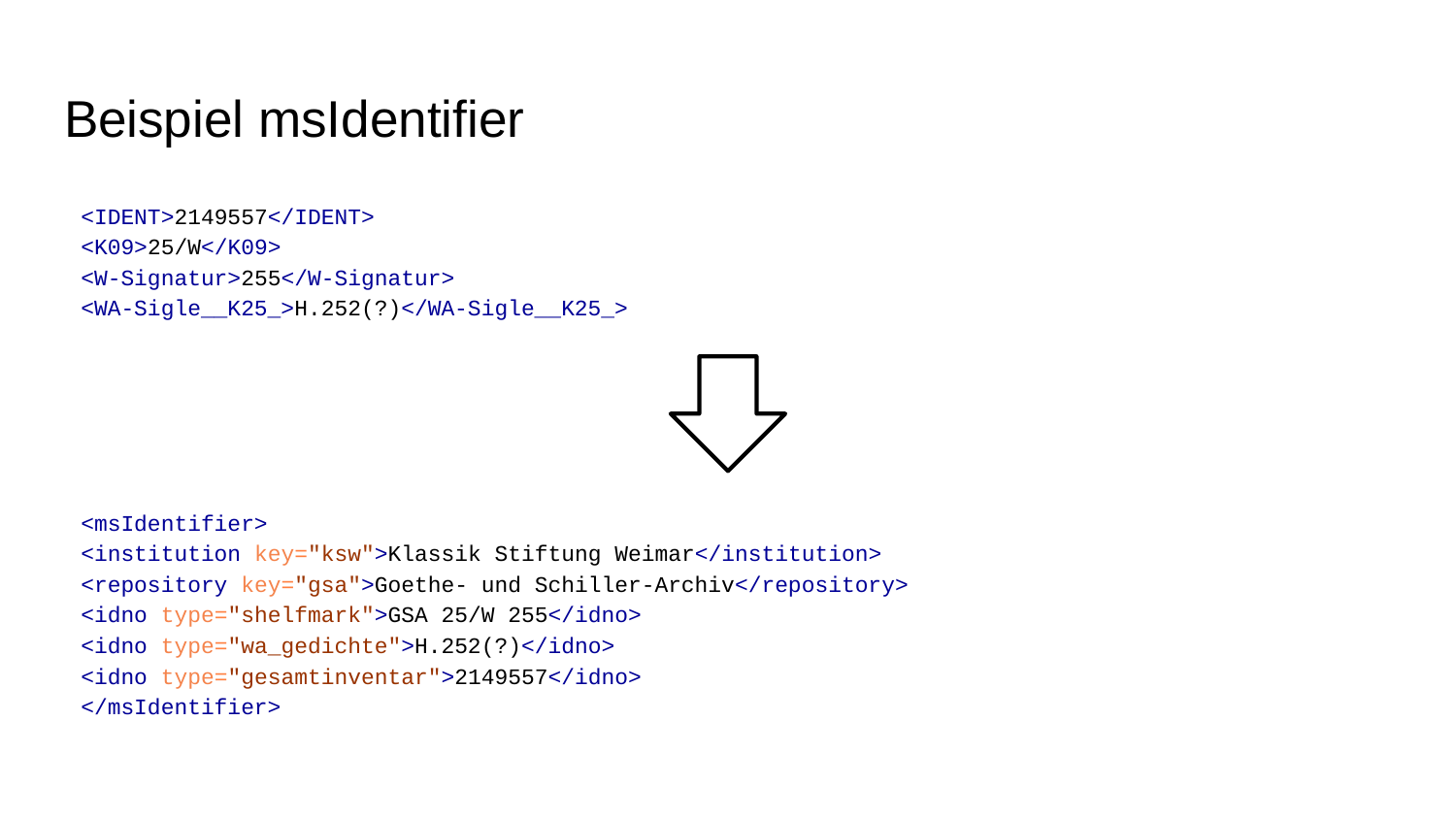

# Beispiel msIdentifier
<IDENT>2149557</IDENT>
<K09>25/W</K09>
<W-Signatur>255</W-Signatur>
<WA-Sigle__K25_>H.252(?)</WA-Sigle__K25_>

<msIdentifier>
	<institution key="ksw">Klassik Stiftung Weimar</institution>
	<repository key="gsa">Goethe- und Schiller-Archiv</repository>
	<idno type="shelfmark">GSA 25/W 255</idno>
	<idno type="wa_gedichte">H.252(?)</idno>
	<idno type="gesamtinventar">2149557</idno>
</msIdentifier>